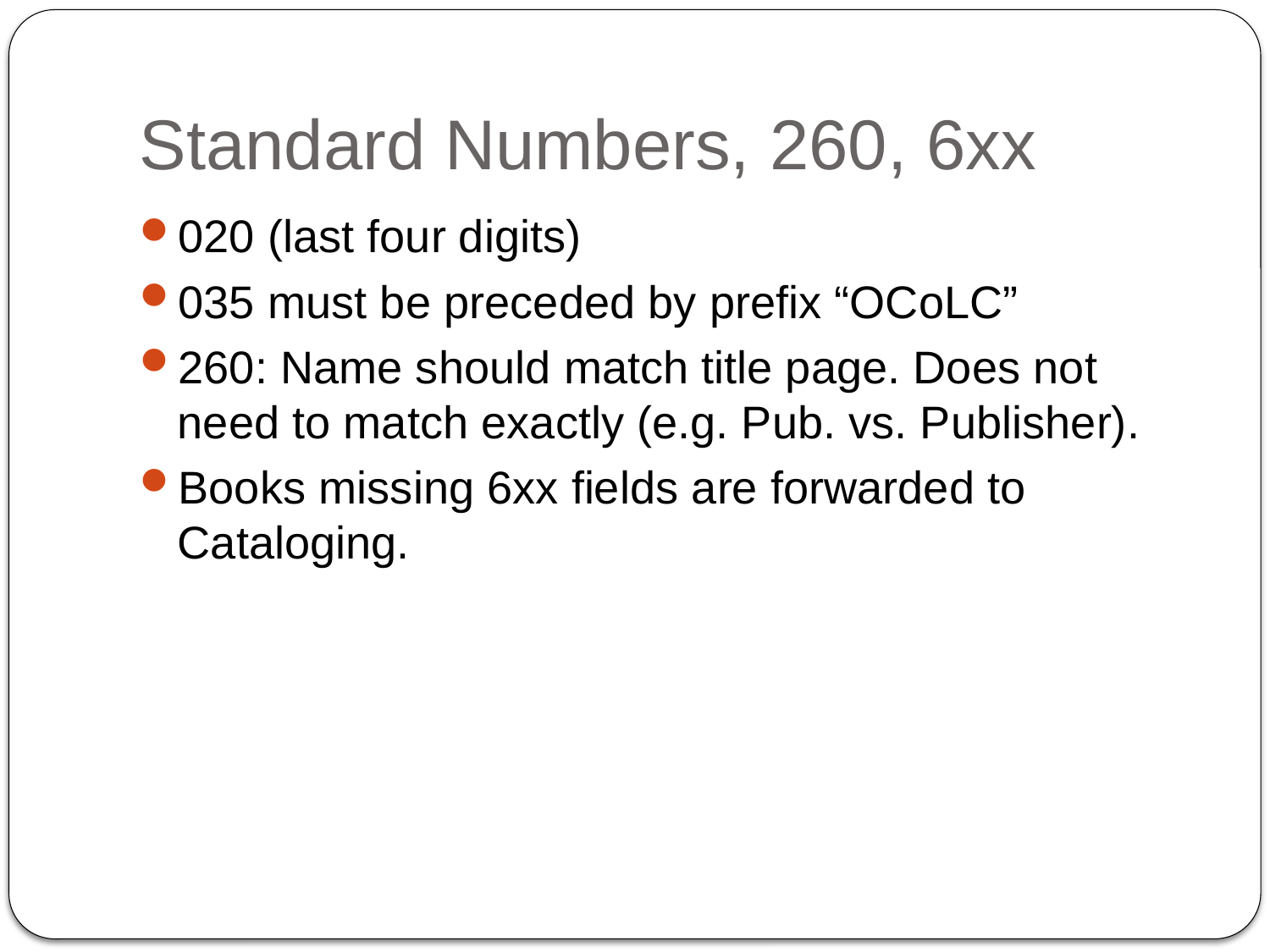

# Standard Numbers, 260, 6xx
020 (last four digits)
035 must be preceded by prefix “OCoLC”
260: Name should match title page. Does not need to match exactly (e.g. Pub. vs. Publisher).
Books missing 6xx fields are forwarded to Cataloging.